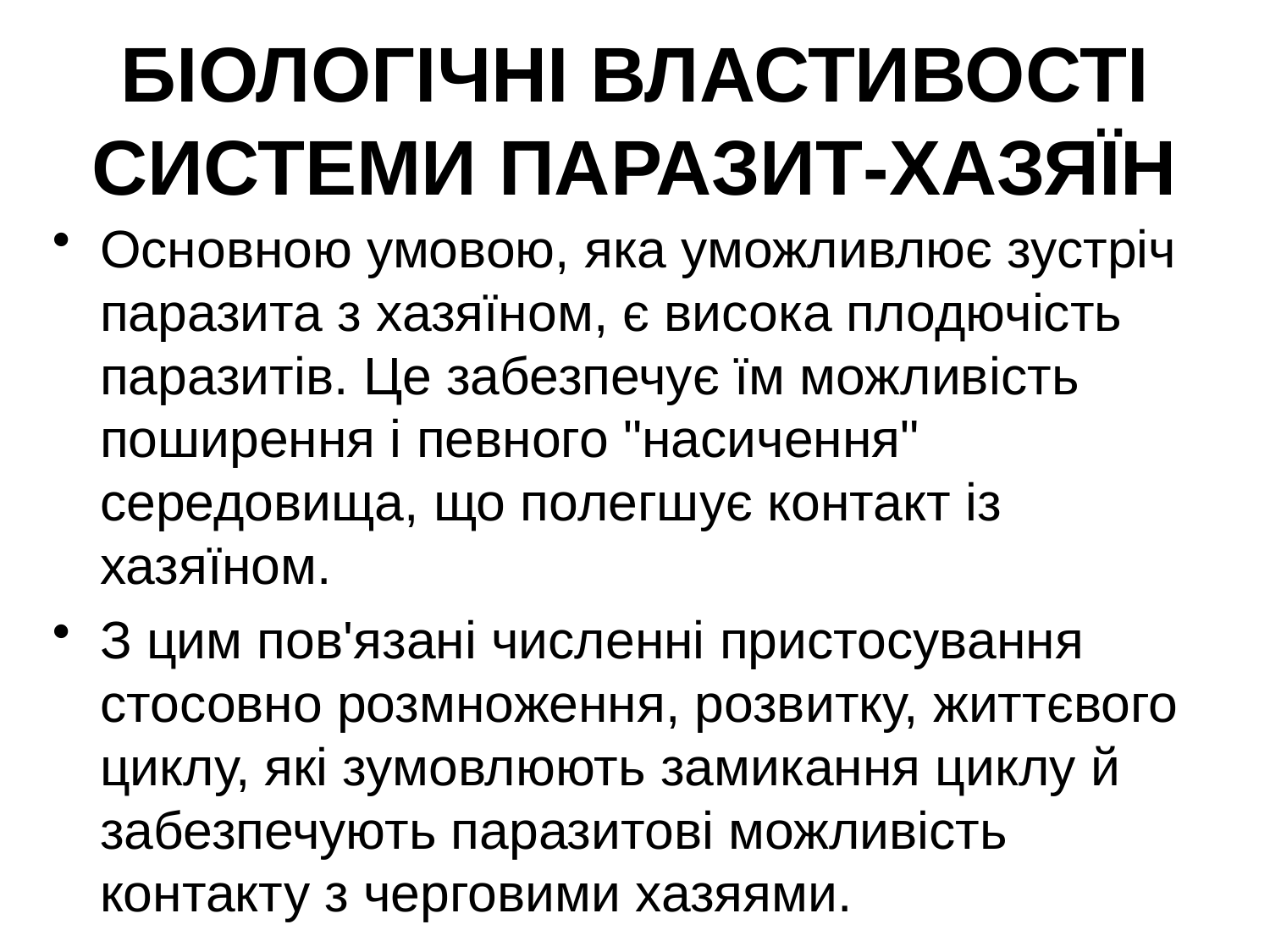

# БІОЛОГІЧНІ ВЛАСТИВОСТІ СИСТЕМИ ПАРАЗИТ-ХАЗЯЇН
Основною умовою, яка уможливлює зустріч паразита з хазяїном, є висока плодючість паразитів. Це забезпечує їм можливість поширення і певного "насичення" середовища, що полегшує контакт із хазяїном.
З цим пов'язані численні пристосування стосовно розмноження, розвитку, життєвого циклу, які зумовлюють замикання циклу й забезпечують паразитові можливість контакту з черговими хазяями.